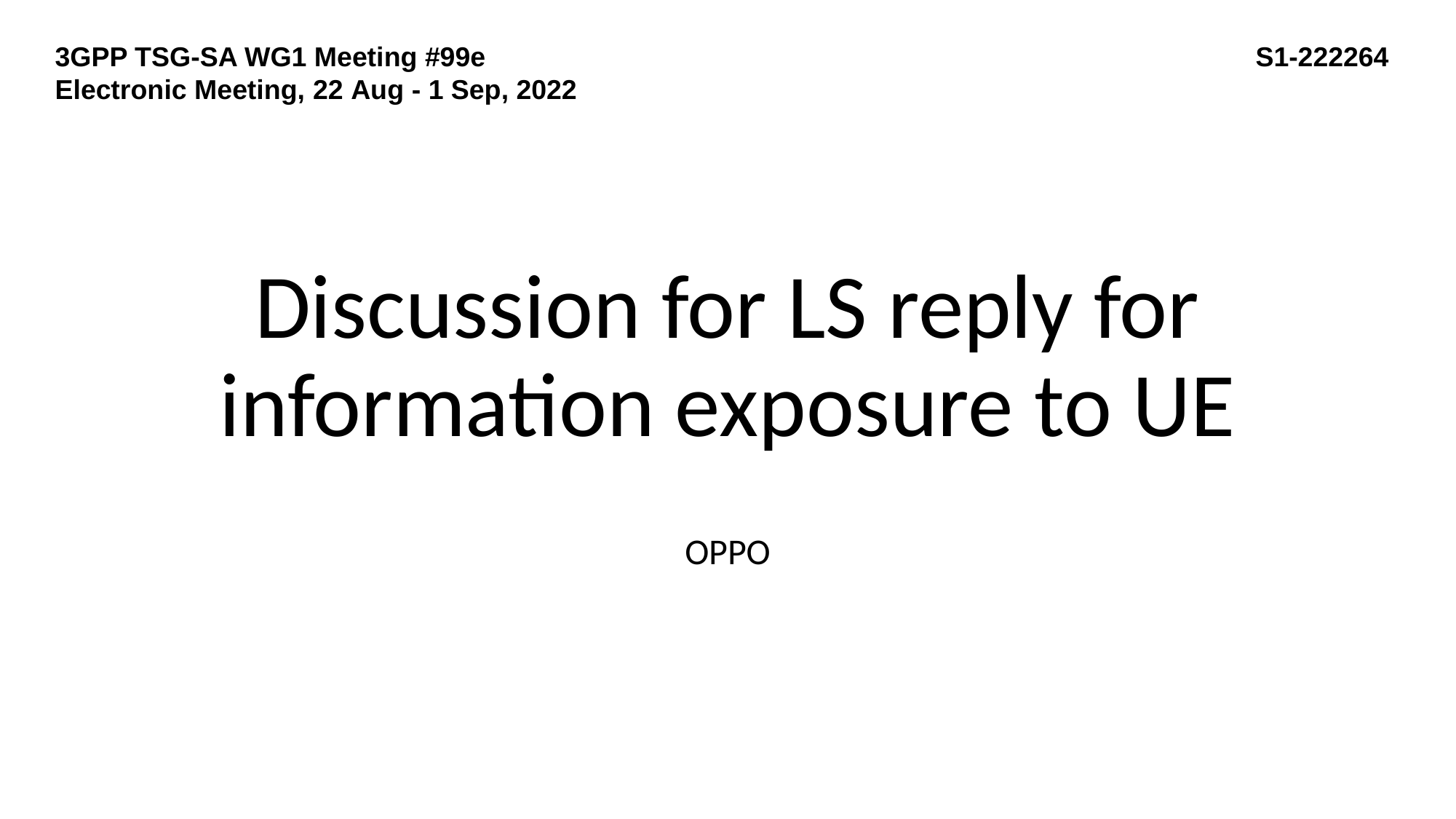

3GPP TSG-SA WG1 Meeting #99e 						S1-222264
Electronic Meeting, 22 Aug - 1 Sep, 2022
# Discussion for LS reply for information exposure to UE
OPPO